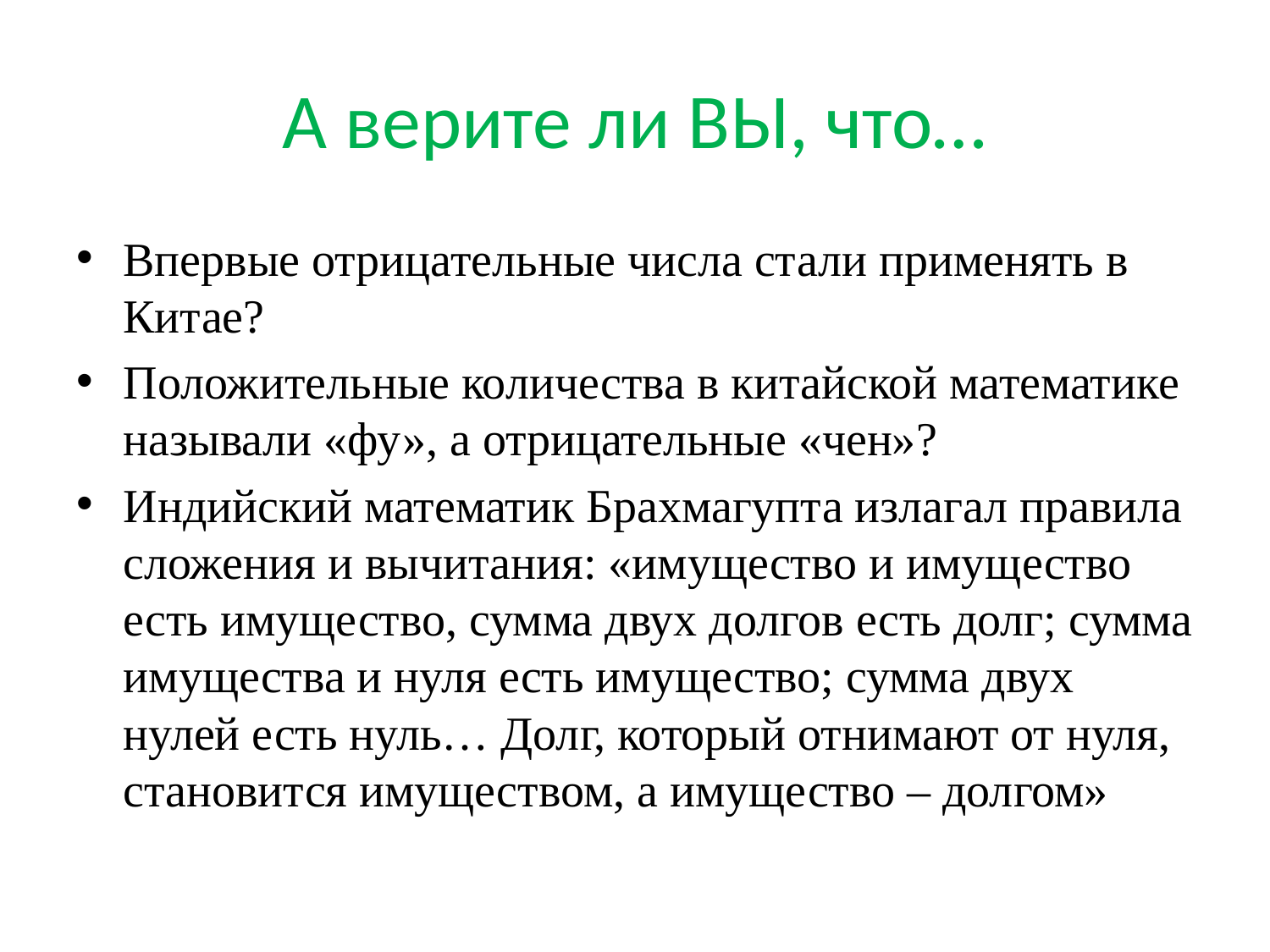

# А верите ли ВЫ, что…
Впервые отрицательные числа стали применять в Китае?
Положительные количества в китайской математике называли «фу», а отрицательные «чен»?
Индийский математик Брахмагупта излагал правила сложения и вычитания: «имущество и имущество есть имущество, сумма двух долгов есть долг; сумма имущества и нуля есть имущество; сумма двух нулей есть нуль… Долг, который отнимают от нуля, становится имуществом, а имущество – долгом»